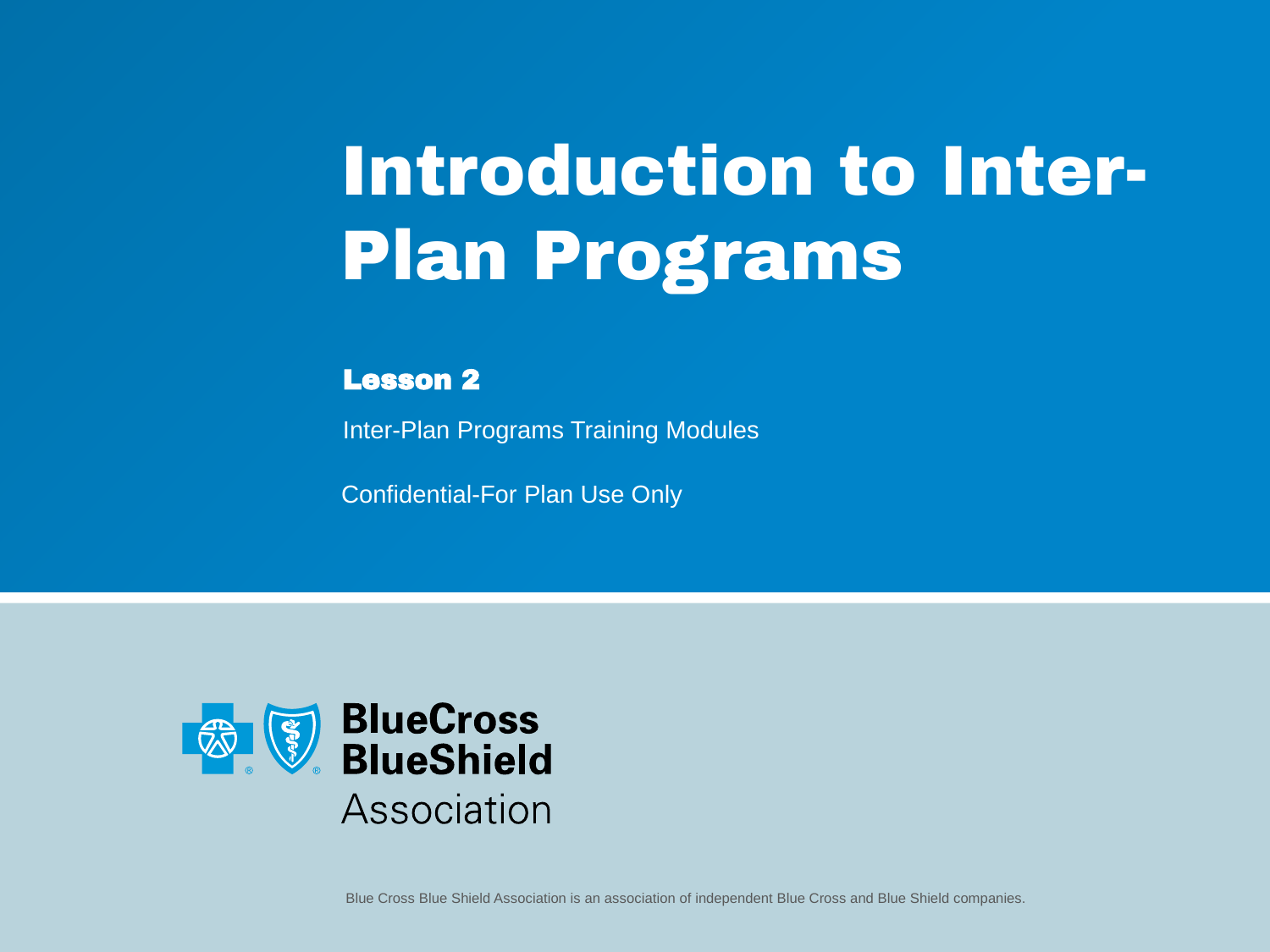

# Introduction to Inter-Plan Programs
Lesson 2
Inter-Plan Programs Training Modules
Confidential-For Plan Use Only